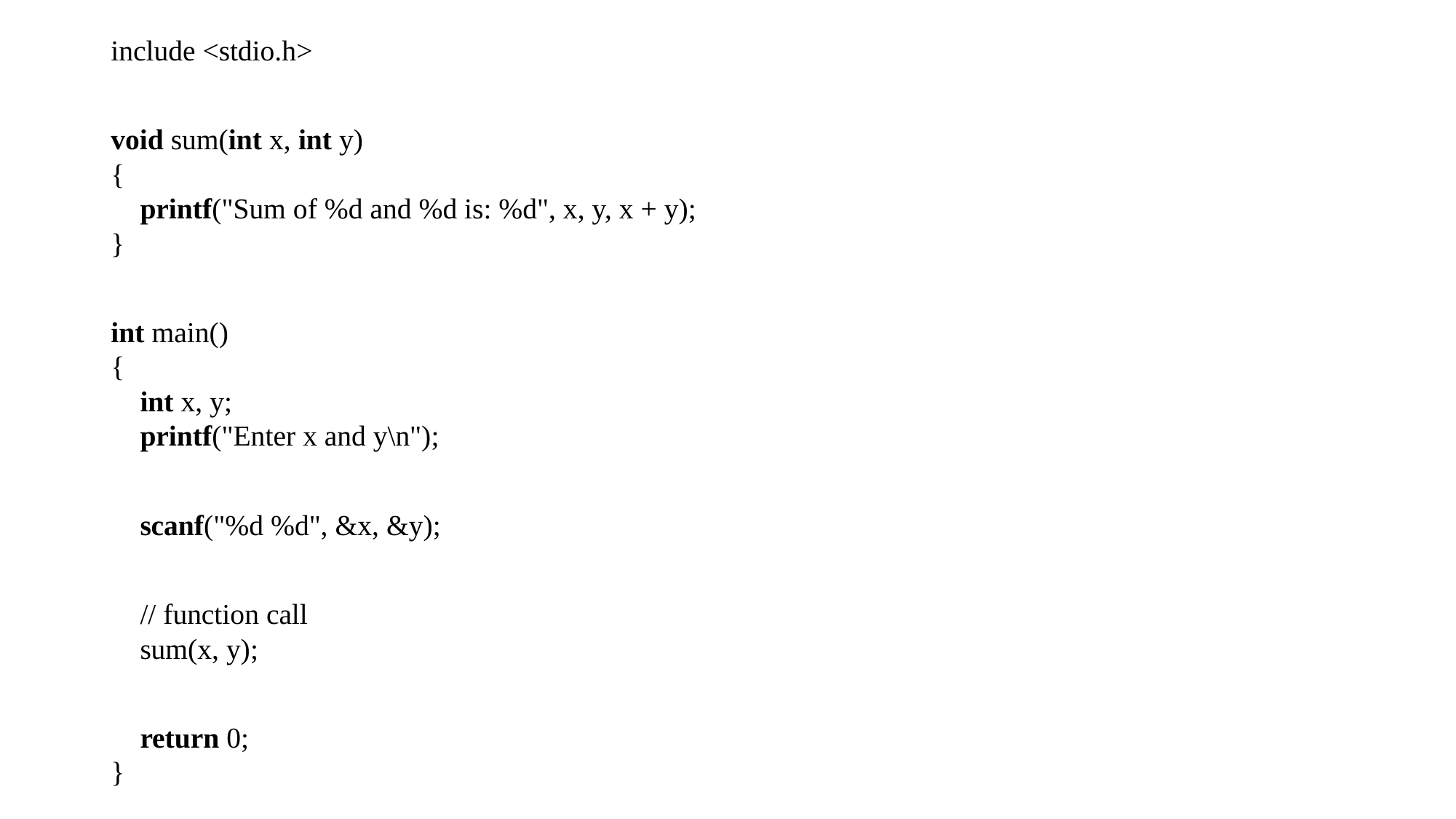

include <stdio.h>

void sum(int x, int y)
{
    printf("Sum of %d and %d is: %d", x, y, x + y);
}

int main()
{
    int x, y;
    printf("Enter x and y\n");

    scanf("%d %d", &x, &y);

    // function call
    sum(x, y);

    return 0;
}